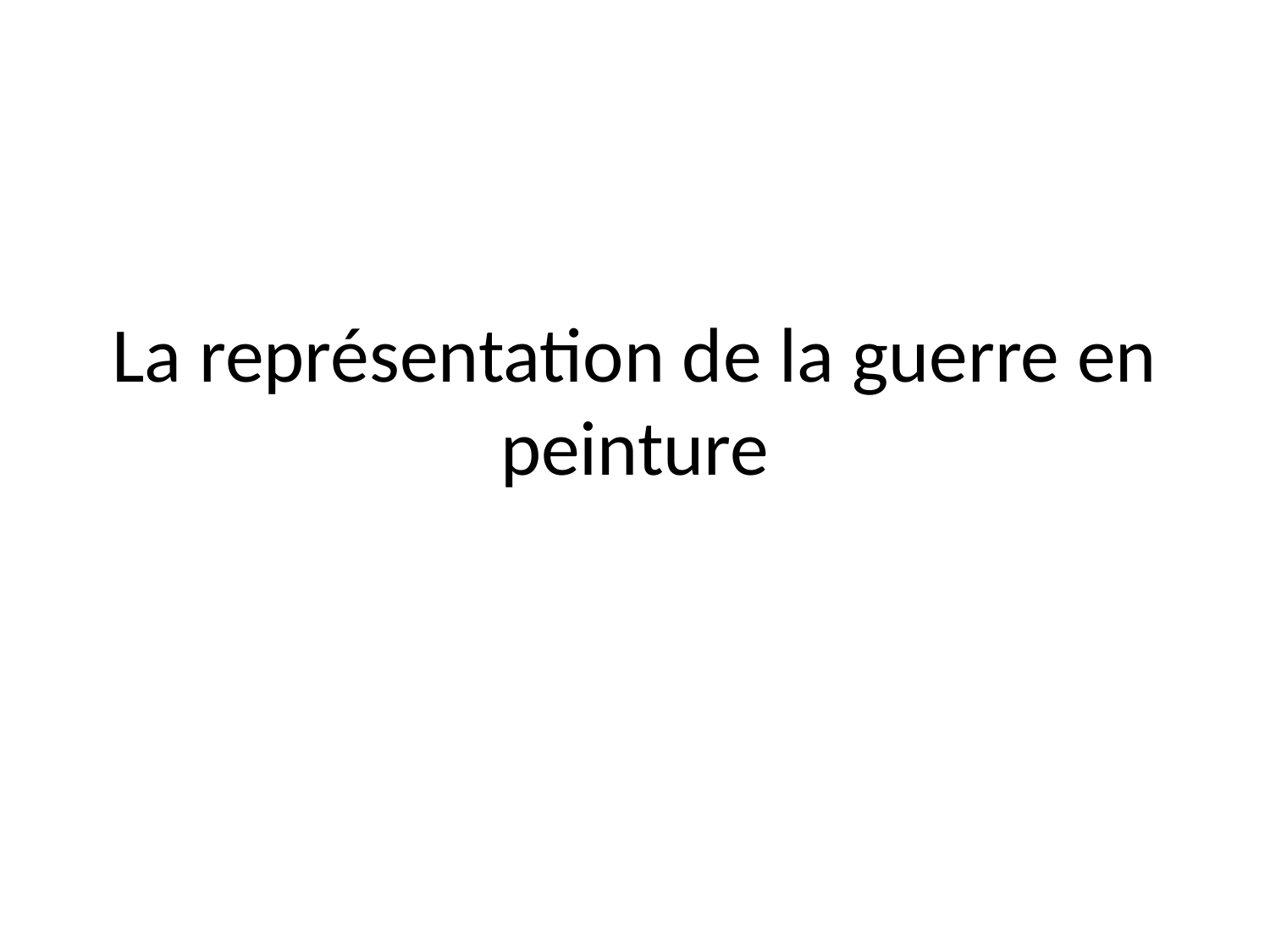

# La représentation de la guerre en peinture